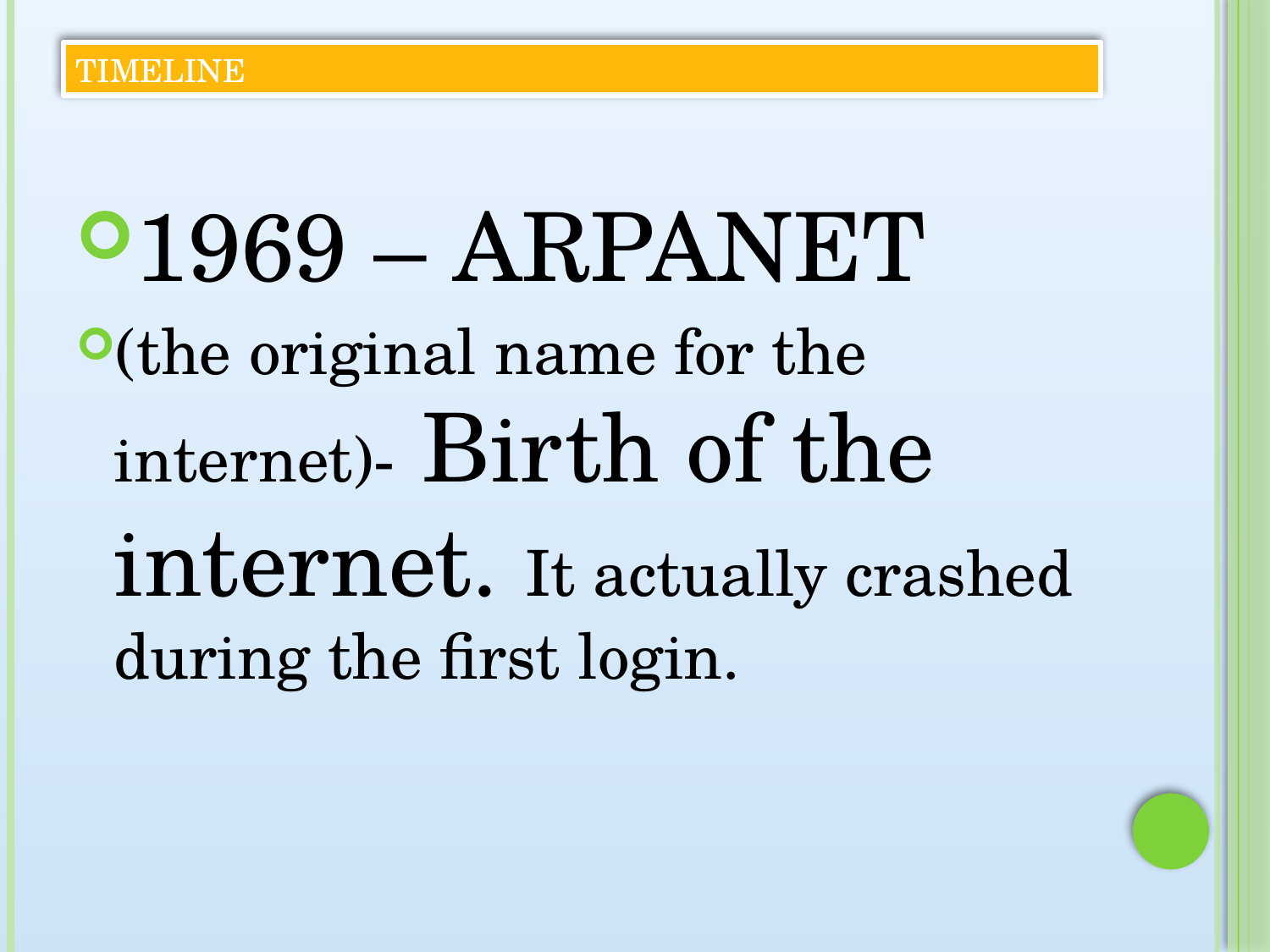

# TIMELINE
1969 – ARPANET
(the original name for the internet)- Birth of the internet. It actually crashed during the first login.